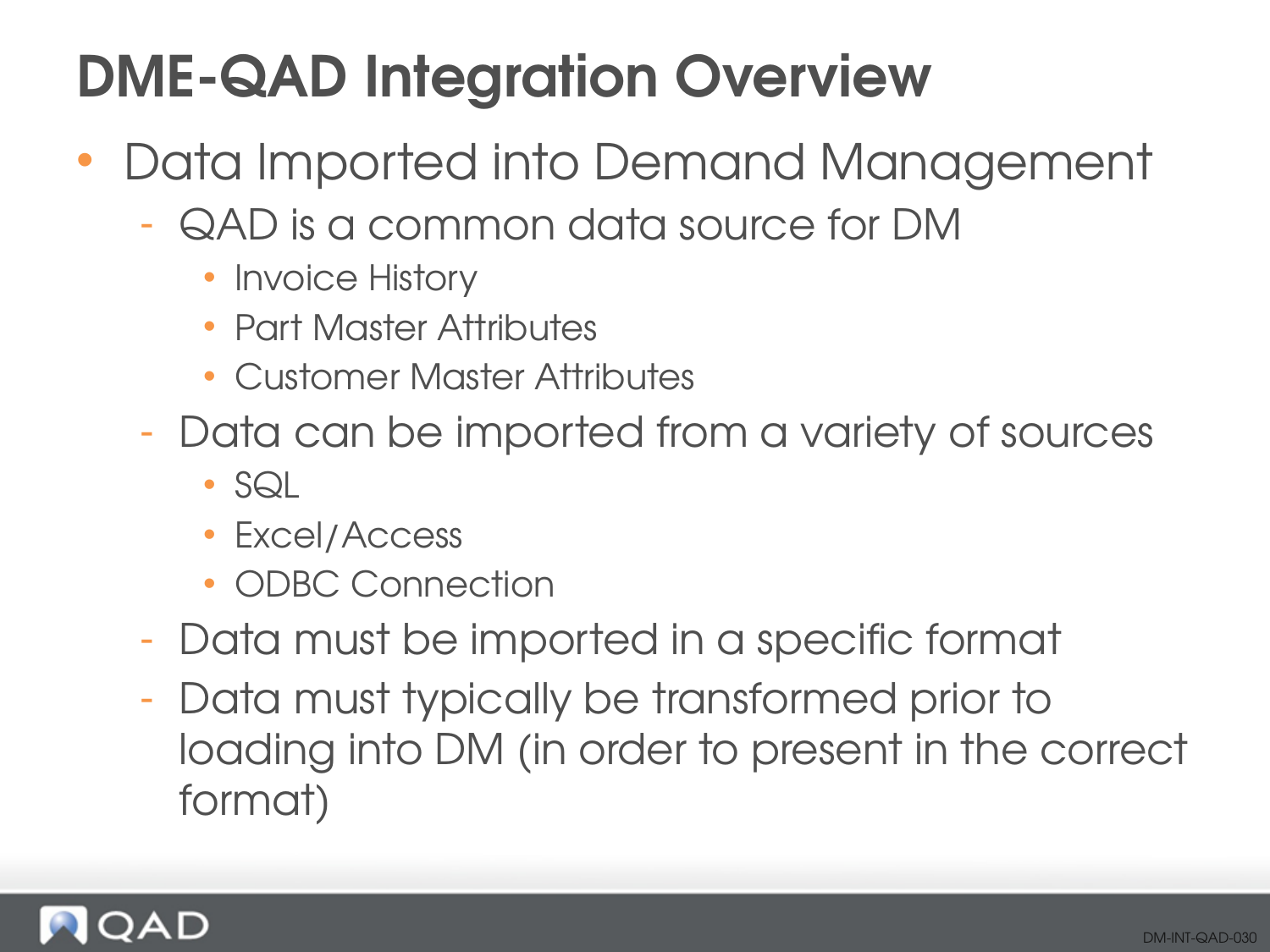

# DME-QAD Integration Overview
Data Imported into Demand Management
QAD is a common data source for DM
Invoice History
Part Master Attributes
Customer Master Attributes
Data can be imported from a variety of sources
SQL
Excel/Access
ODBC Connection
Data must be imported in a specific format
Data must typically be transformed prior to loading into DM (in order to present in the correct format)
DM-INT-QAD-030